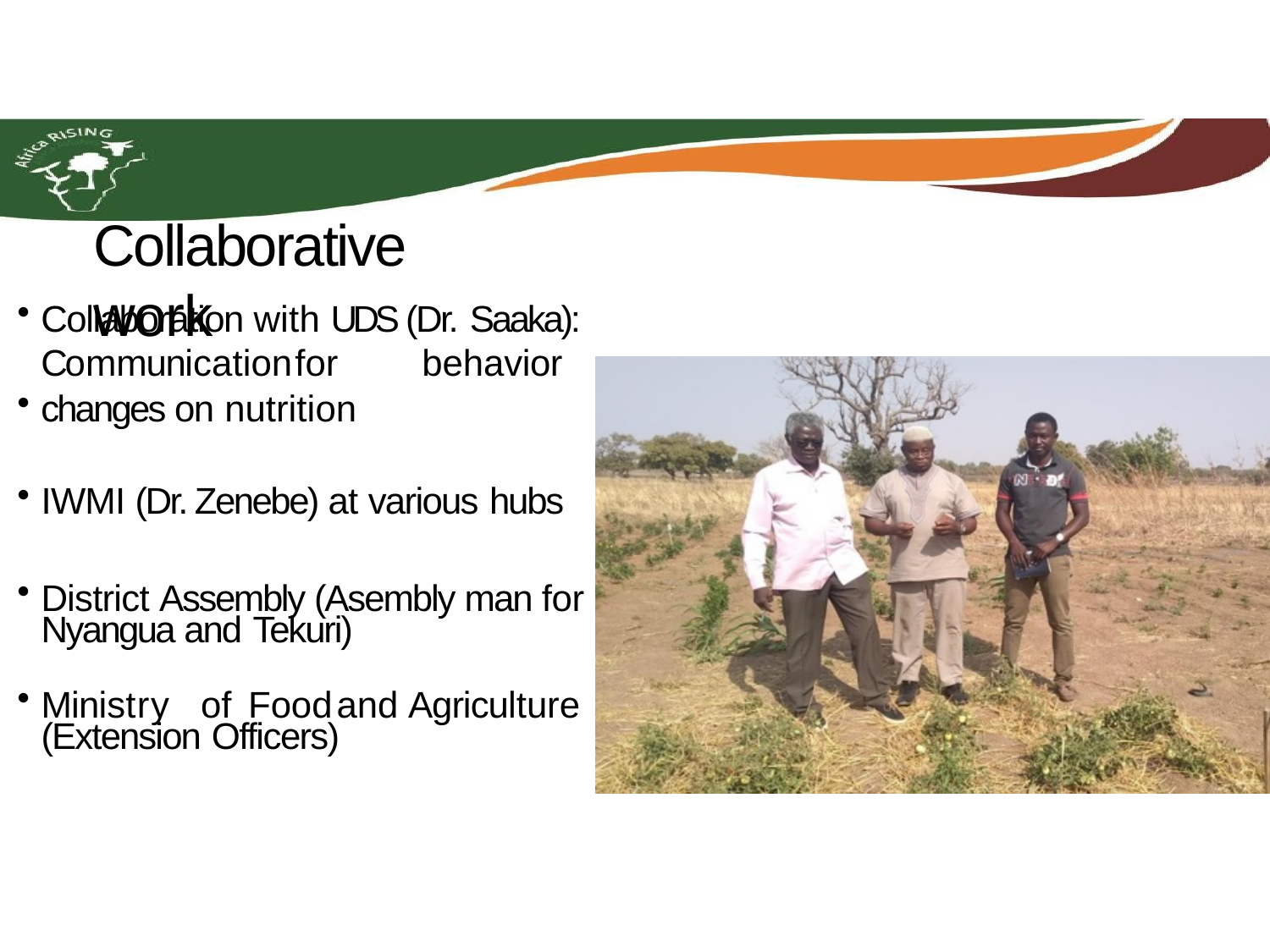

# Collaborative work
Collaboration with UDS (Dr. Saaka): Communication	for	behavior
changes on nutrition

IWMI (Dr. Zenebe) at various hubs

District Assembly (Asembly man for  Nyangua and Tekuri)

Ministry	of	Food	and	Agriculture  (Extension Officers)